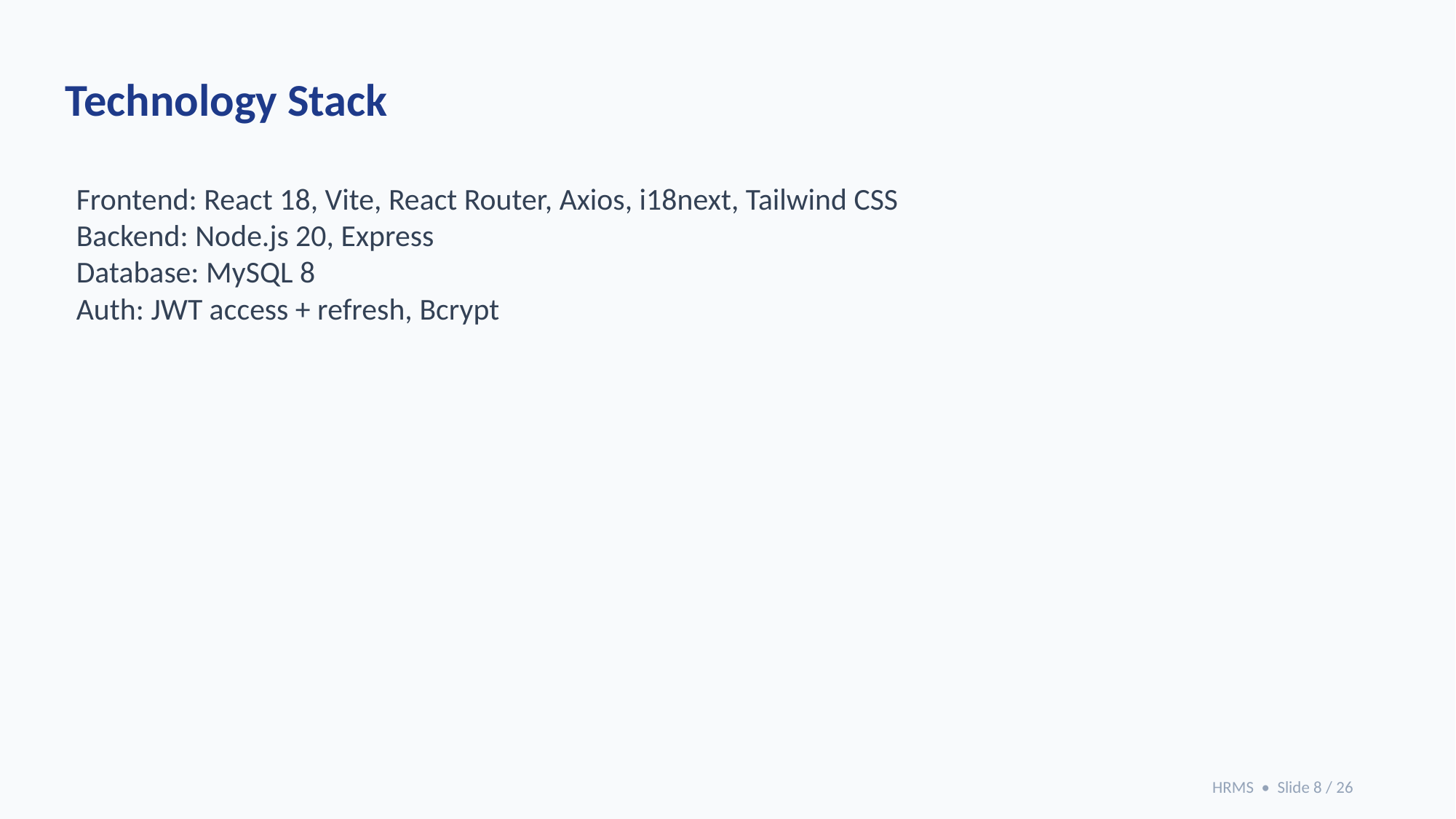

Technology Stack
Frontend: React 18, Vite, React Router, Axios, i18next, Tailwind CSS
Backend: Node.js 20, Express
Database: MySQL 8
Auth: JWT access + refresh, Bcrypt
HRMS  •  Slide 8 / 26